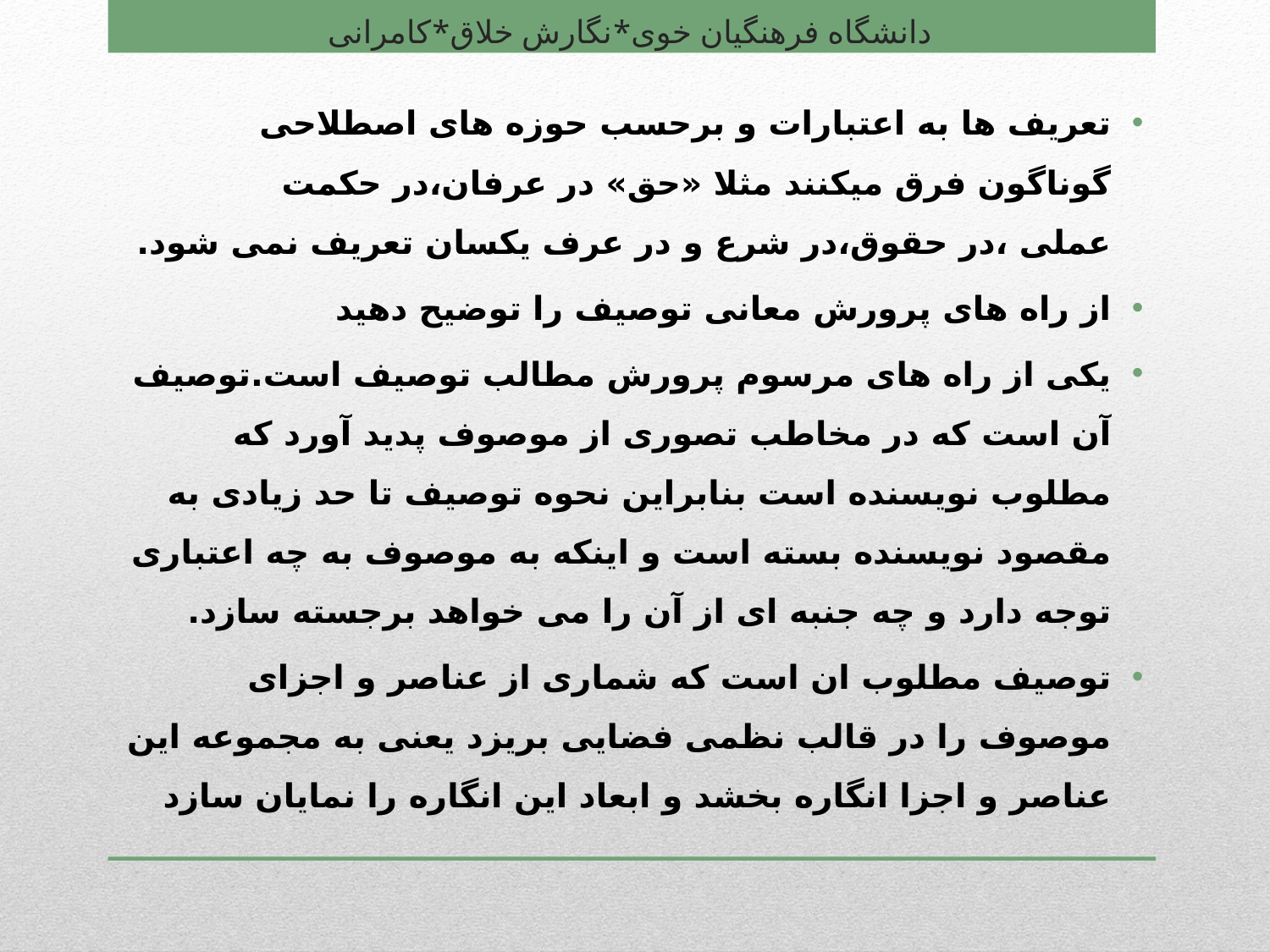

# دانشگاه فرهنگیان خوی*نگارش خلاق*کامرانی
تعریف ها به اعتبارات و برحسب حوزه های اصطلاحی گوناگون فرق میکنند مثلا «حق» در عرفان،در حکمت عملی ،در حقوق،در شرع و در عرف یکسان تعریف نمی شود.
از راه های پرورش معانی توصیف را توضیح دهید
یکی از راه های مرسوم پرورش مطالب توصیف است.توصیف آن است که در مخاطب تصوری از موصوف پدید آورد که مطلوب نویسنده است بنابراین نحوه توصیف تا حد زیادی به مقصود نویسنده بسته است و اینکه به موصوف به چه اعتباری توجه دارد و چه جنبه ای از آن را می خواهد برجسته سازد.
توصیف مطلوب ان است که شماری از عناصر و اجزای موصوف را در قالب نظمی فضایی بریزد یعنی به مجموعه این عناصر و اجزا انگاره بخشد و ابعاد این انگاره را نمایان سازد